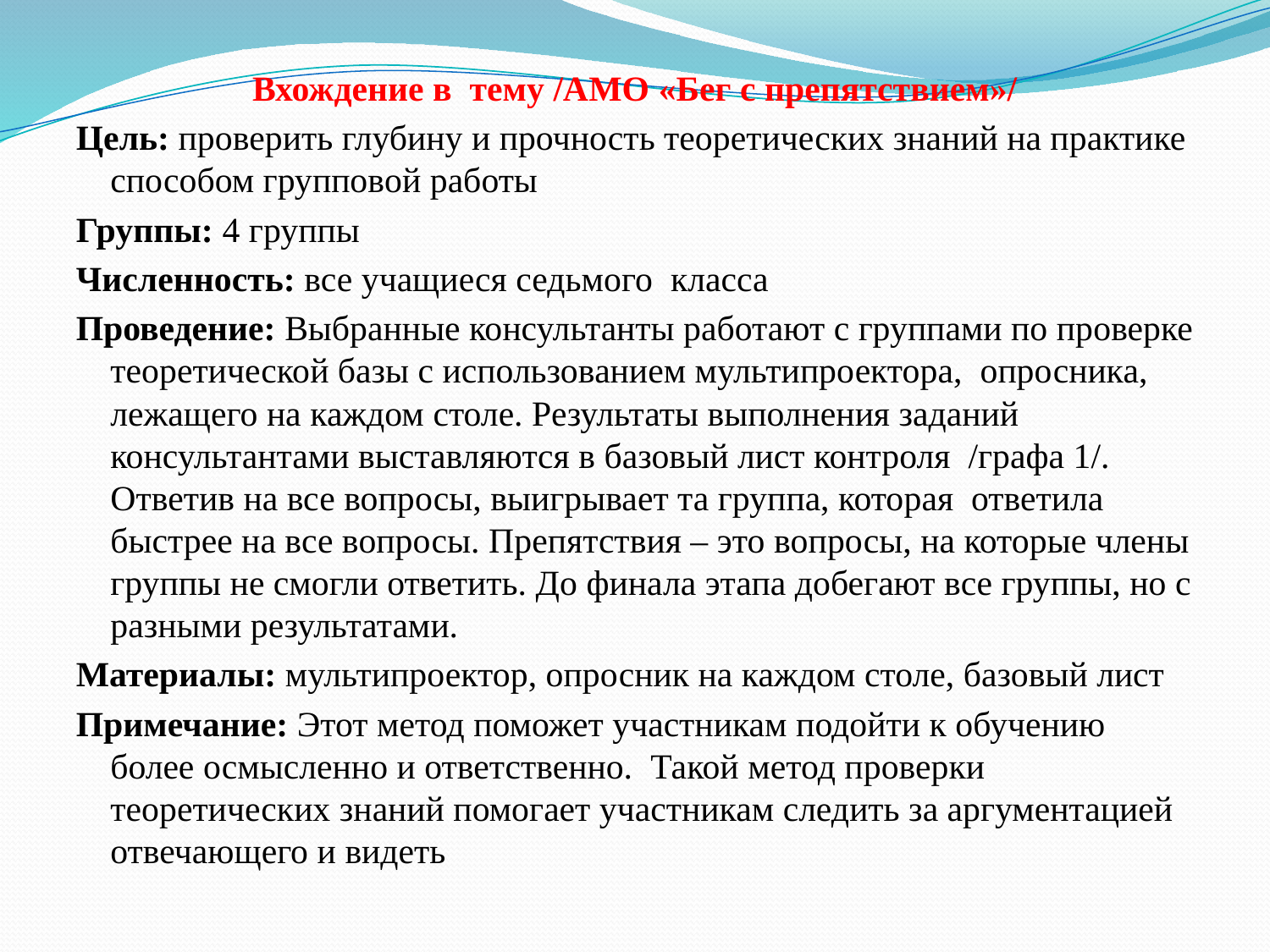

#
Вхождение в  тему /АМО «Бег с препятствием»/
Цель: проверить глубину и прочность теоретических знаний на практике способом групповой работы
Группы: 4 группы
Численность: все учащиеся седьмого  класса
Проведение: Выбранные консультанты работают с группами по проверке теоретической базы с использованием мультипроектора,  опросника,  лежащего на каждом столе. Результаты выполнения заданий консультантами выставляются в базовый лист контроля  /графа 1/. Ответив на все вопросы, выигрывает та группа, которая  ответила быстрее на все вопросы. Препятствия – это вопросы, на которые члены группы не смогли ответить. До финала этапа добегают все группы, но с разными результатами.
Материалы: мультипроектор, опросник на каждом столе, базовый лист
Примечание: Этот метод поможет участникам подойти к обучению более осмысленно и ответственно.  Такой метод проверки теоретических знаний помогает участникам следить за аргументацией отвечающего и видеть